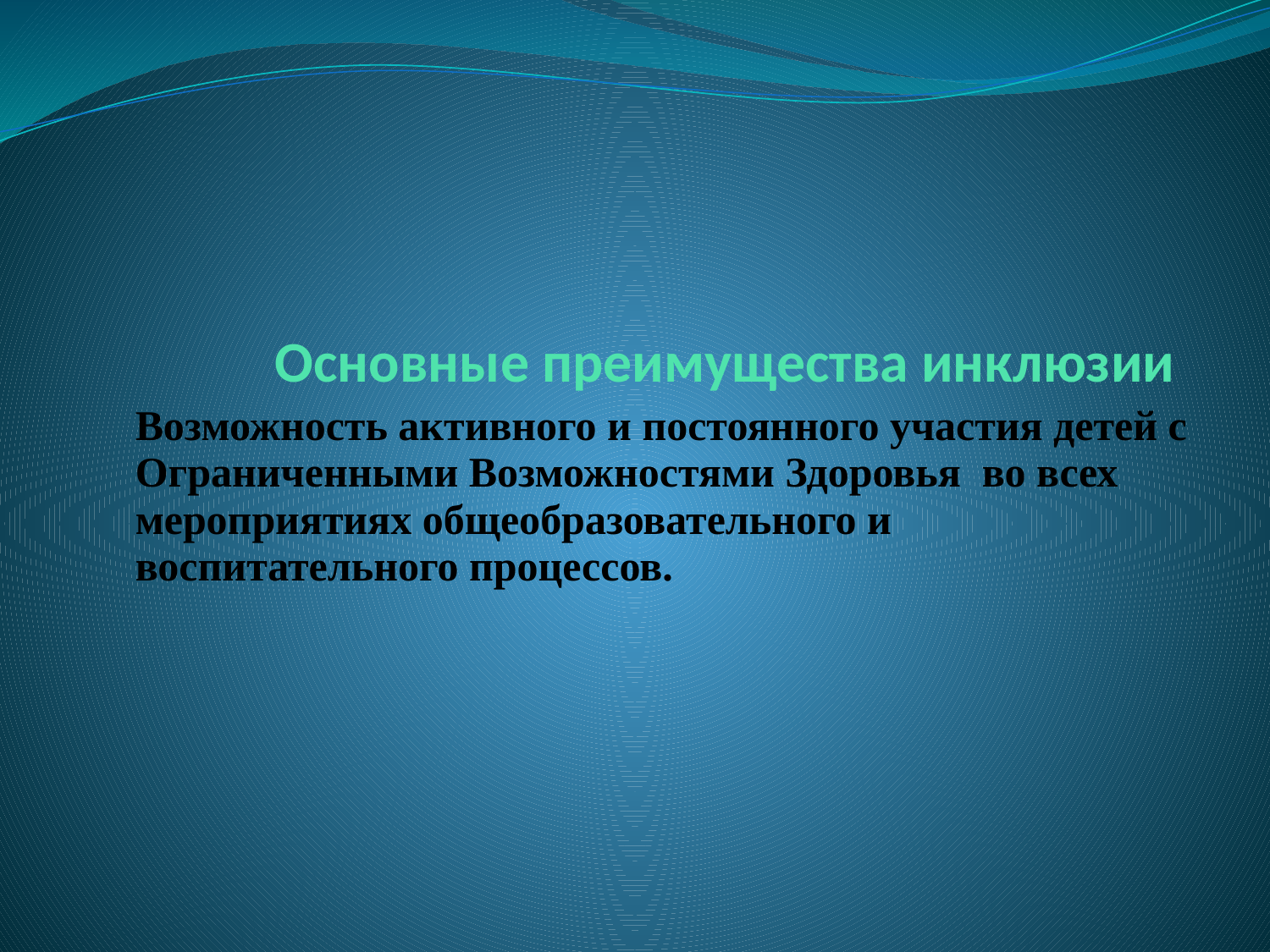

# Основные преимущества инклюзии
Возможность активного и постоянного участия детей с Ограниченными Возможностями Здоровья  во всех мероприятиях общеобразовательного и воспитательного процессов.